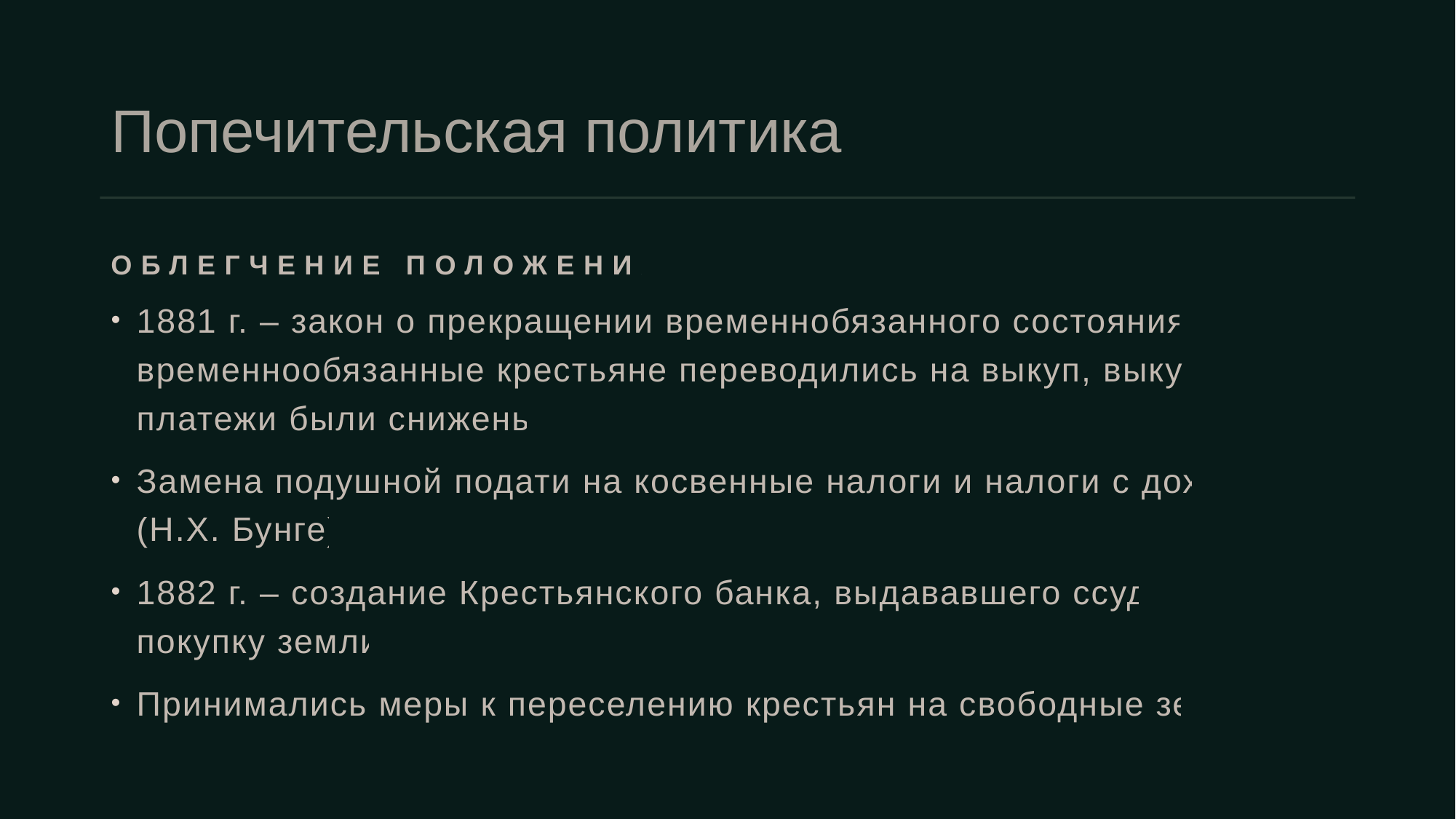

# Попечительская политика
Облегчение положения крестьян
1881 г. – закон о прекращении временнобязанного состояния (все временнообязанные крестьяне переводились на выкуп, выкупные платежи были снижены).
Замена подушной подати на косвенные налоги и налоги с доходов (Н.Х. Бунге).
1882 г. – создание Крестьянского банка, выдававшего ссуды на покупку земли.
Принимались меры к переселению крестьян на свободные земли.